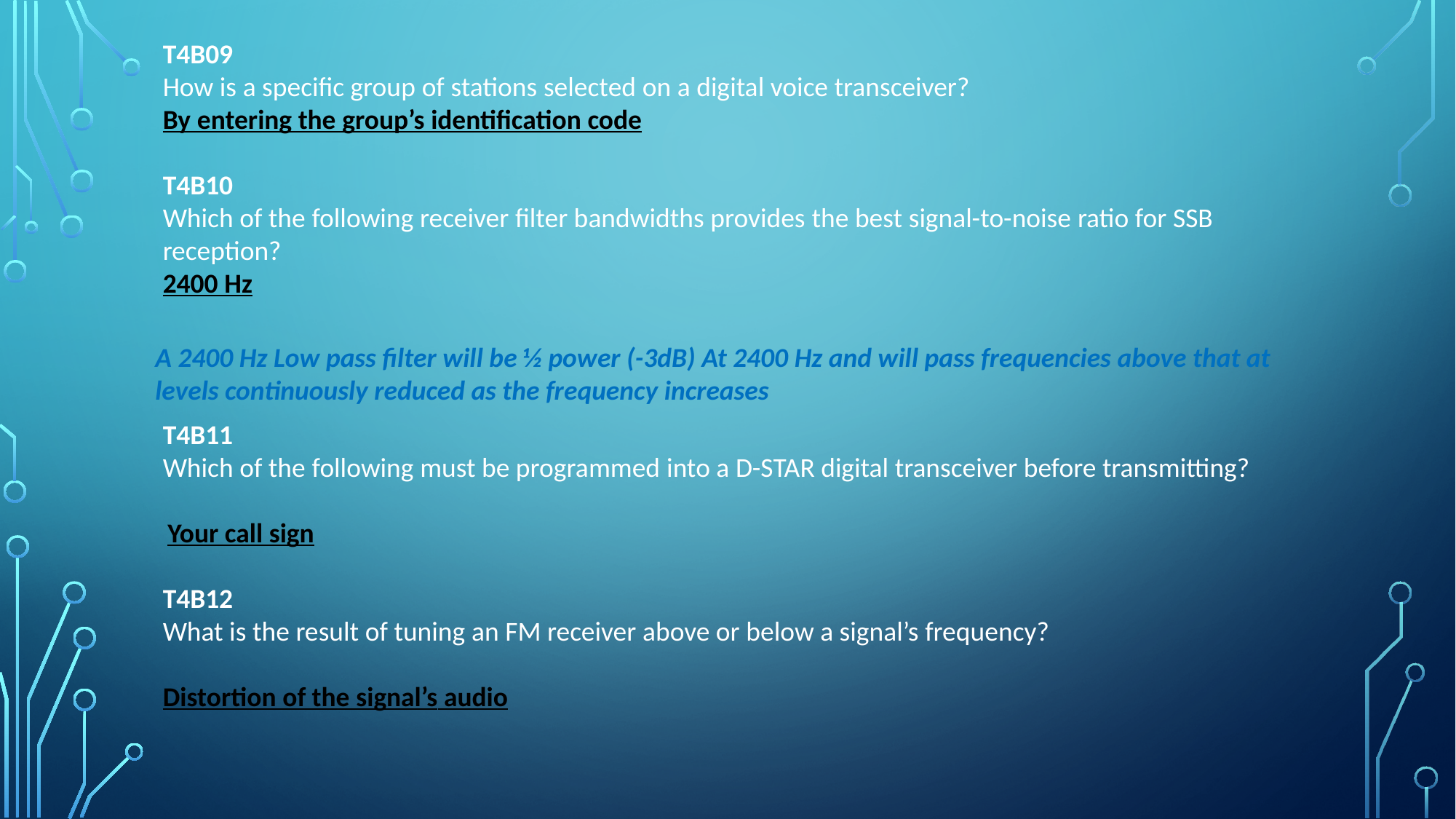

T4B09
How is a specific group of stations selected on a digital voice transceiver?
By entering the group’s identification code

T4B10
Which of the following receiver filter bandwidths provides the best signal-to-noise ratio for SSB reception?
2400 Hz
A 2400 Hz Low pass filter will be ½ power (-3dB) At 2400 Hz and will pass frequencies above that at levels continuously reduced as the frequency increases
T4B11
Which of the following must be programmed into a D-STAR digital transceiver before transmitting?

  Your call sign

T4B12
What is the result of tuning an FM receiver above or below a signal’s frequency?

Distortion of the signal’s audio